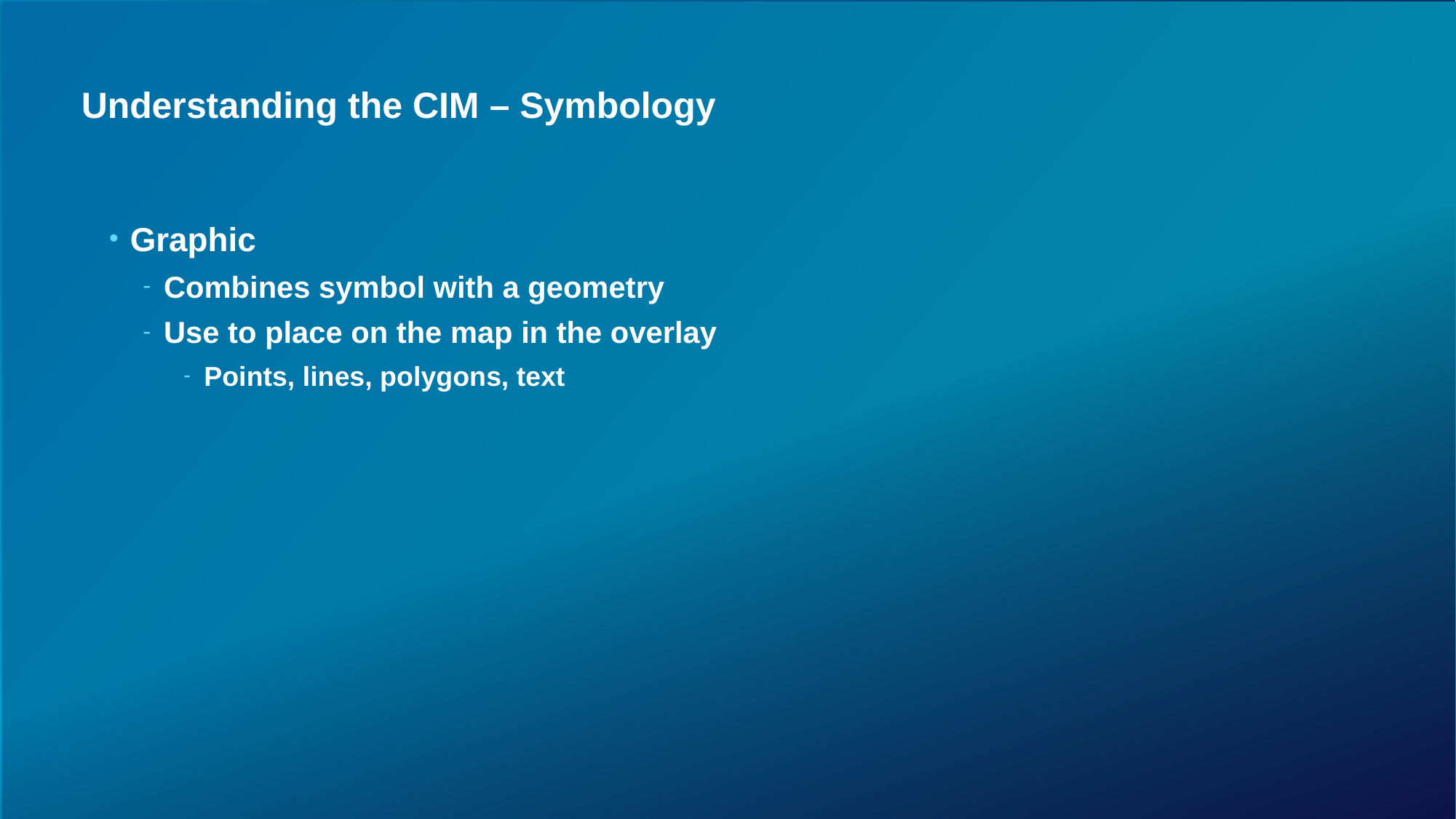

# Understanding the CIM – Symbology

Graphic
Combines symbol with a geometry
Use to place on the map in the overlay
Points, lines, polygons, text